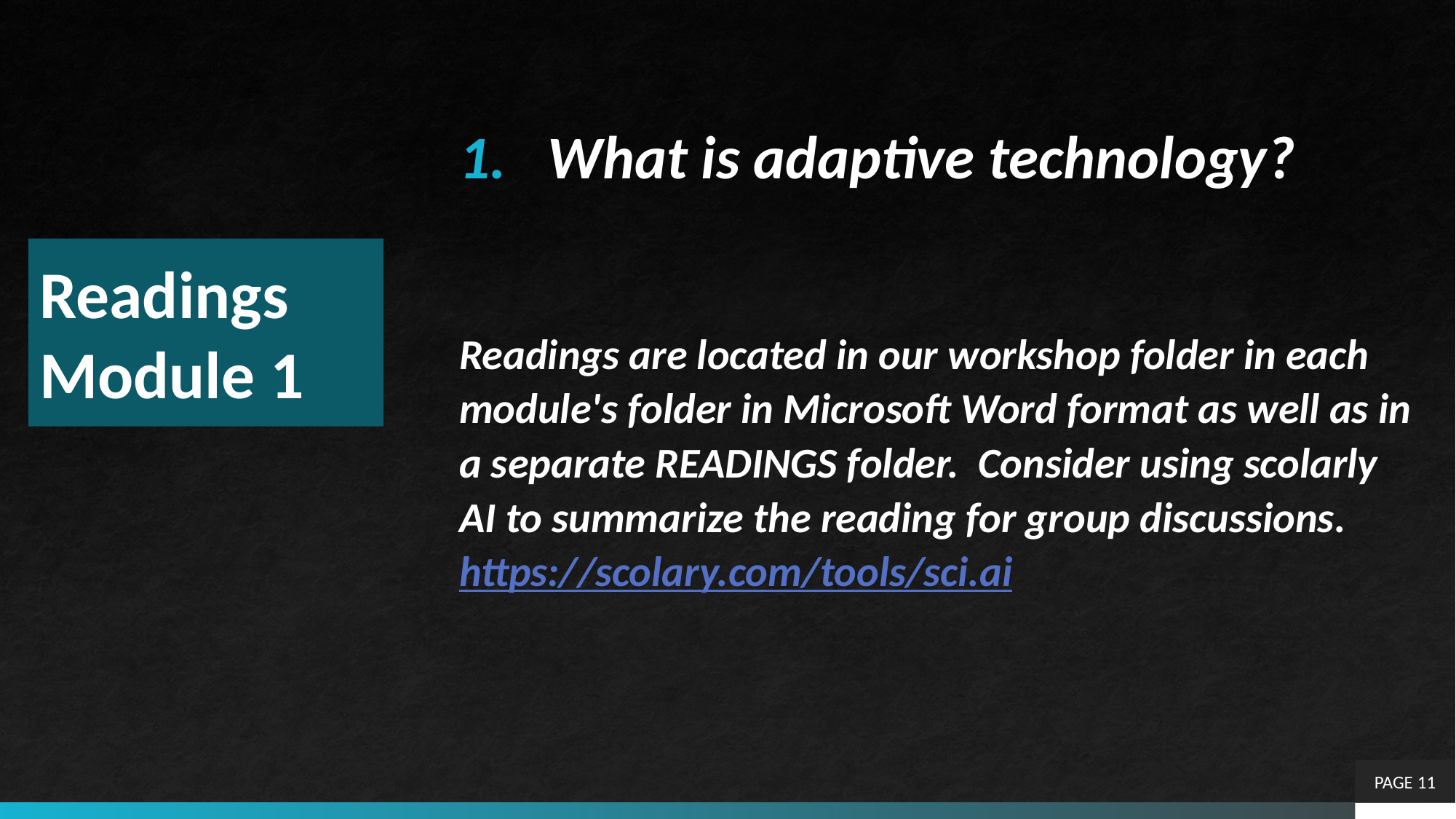

What is adaptive technology?

Readings are located in our workshop folder in each module's folder in Microsoft Word format as well as in a separate READINGS folder.  Consider using scolarly AI to summarize the reading for group discussions. https://scolary.com/tools/sci.ai
# Readings Module 1
PAGE 11